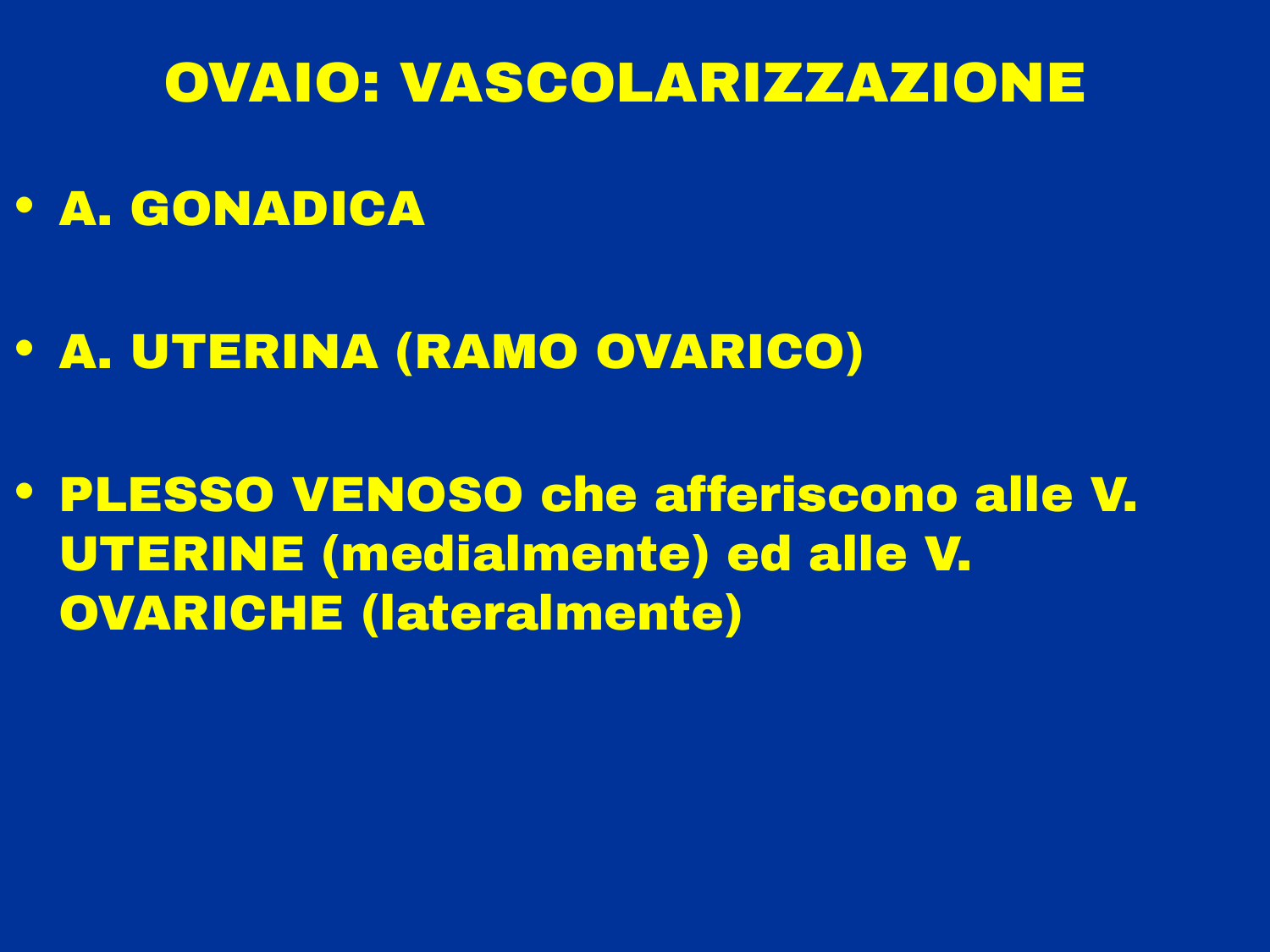

# OVAIO: VASCOLARIZZAZIONE
A. GONADICA

A. UTERINA (RAMO OVARICO)

PLESSO VENOSO che afferiscono alle V. UTERINE (medialmente) ed alle V. OVARICHE (lateralmente)